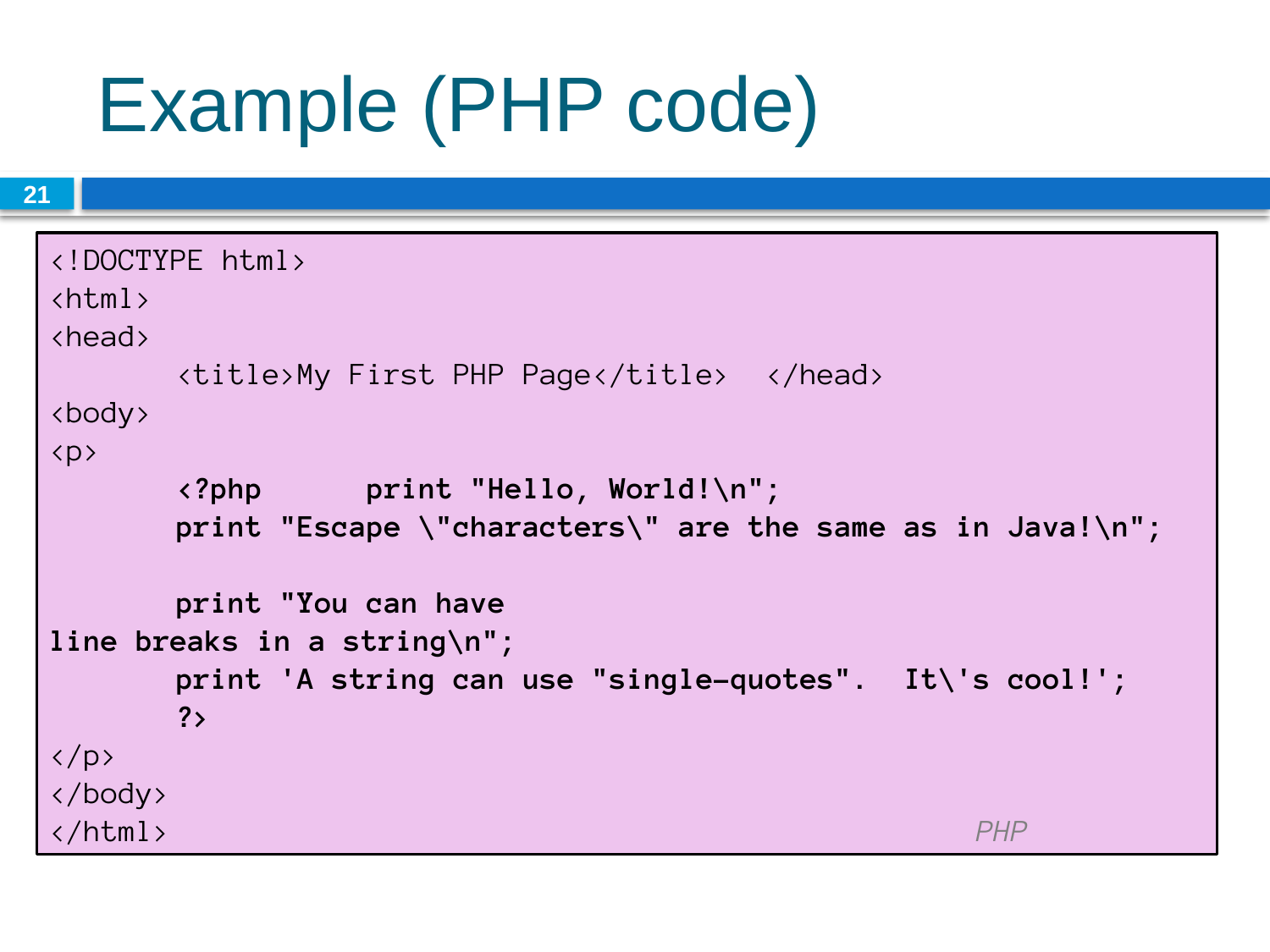

# Example (PHP code)
21
<!DOCTYPE html>
<html>
<head>
	<title>My First PHP Page</title>  </head>
<body>
<p>
	<?php      print "Hello, World!\n";
	print "Escape \"characters\" are the same as in Java!\n";
	print "You can have
line breaks in a string\n";
	print 'A string can use "single-quotes".  It\'s cool!';
	?>
</p>
</body>
</html>					  		  PHP